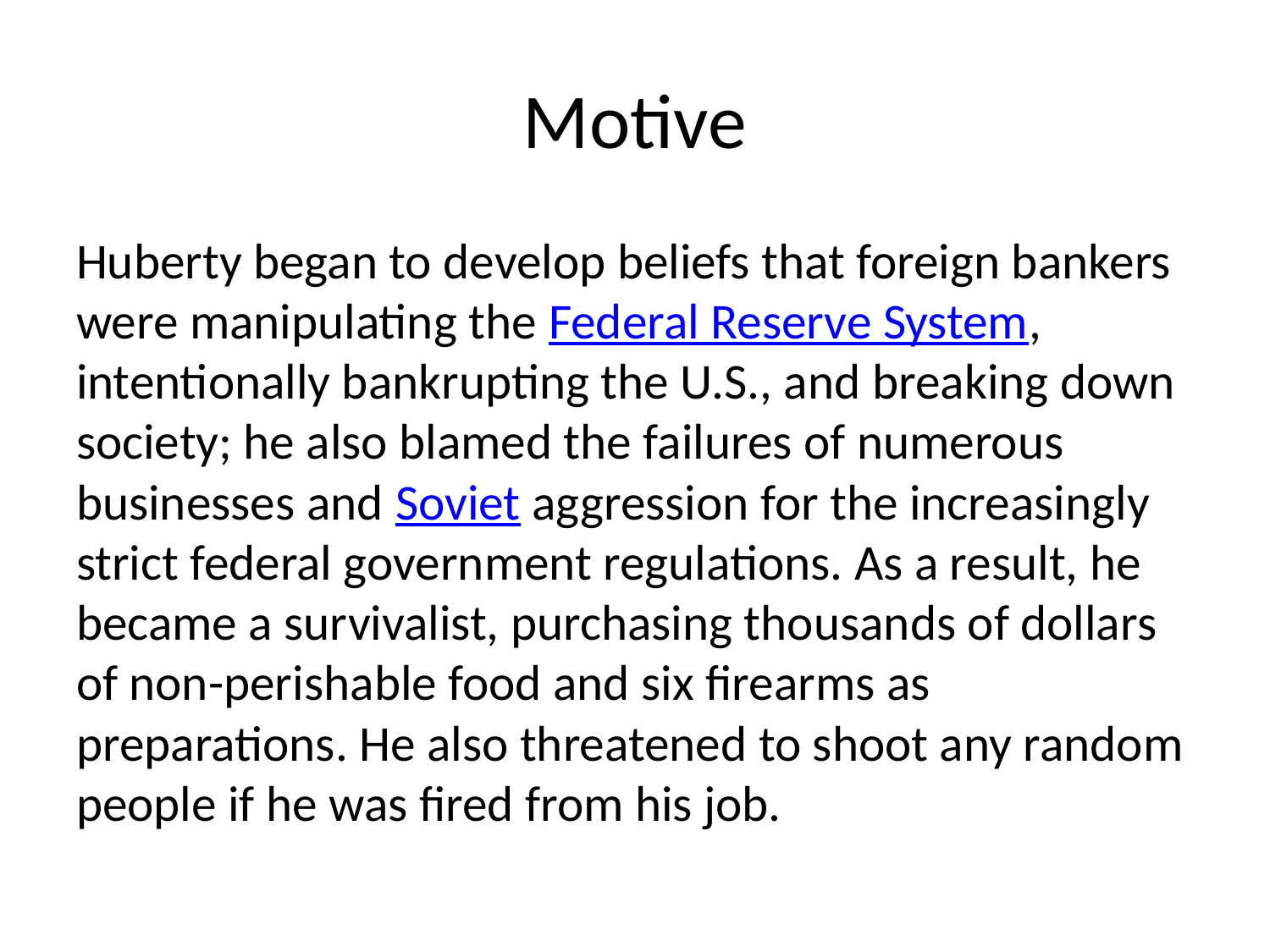

# Motive
Huberty began to develop beliefs that foreign bankers were manipulating the Federal Reserve System, intentionally bankrupting the U.S., and breaking down society; he also blamed the failures of numerous businesses and Soviet aggression for the increasingly strict federal government regulations. As a result, he became a survivalist, purchasing thousands of dollars of non-perishable food and six firearms as preparations. He also threatened to shoot any random people if he was fired from his job.